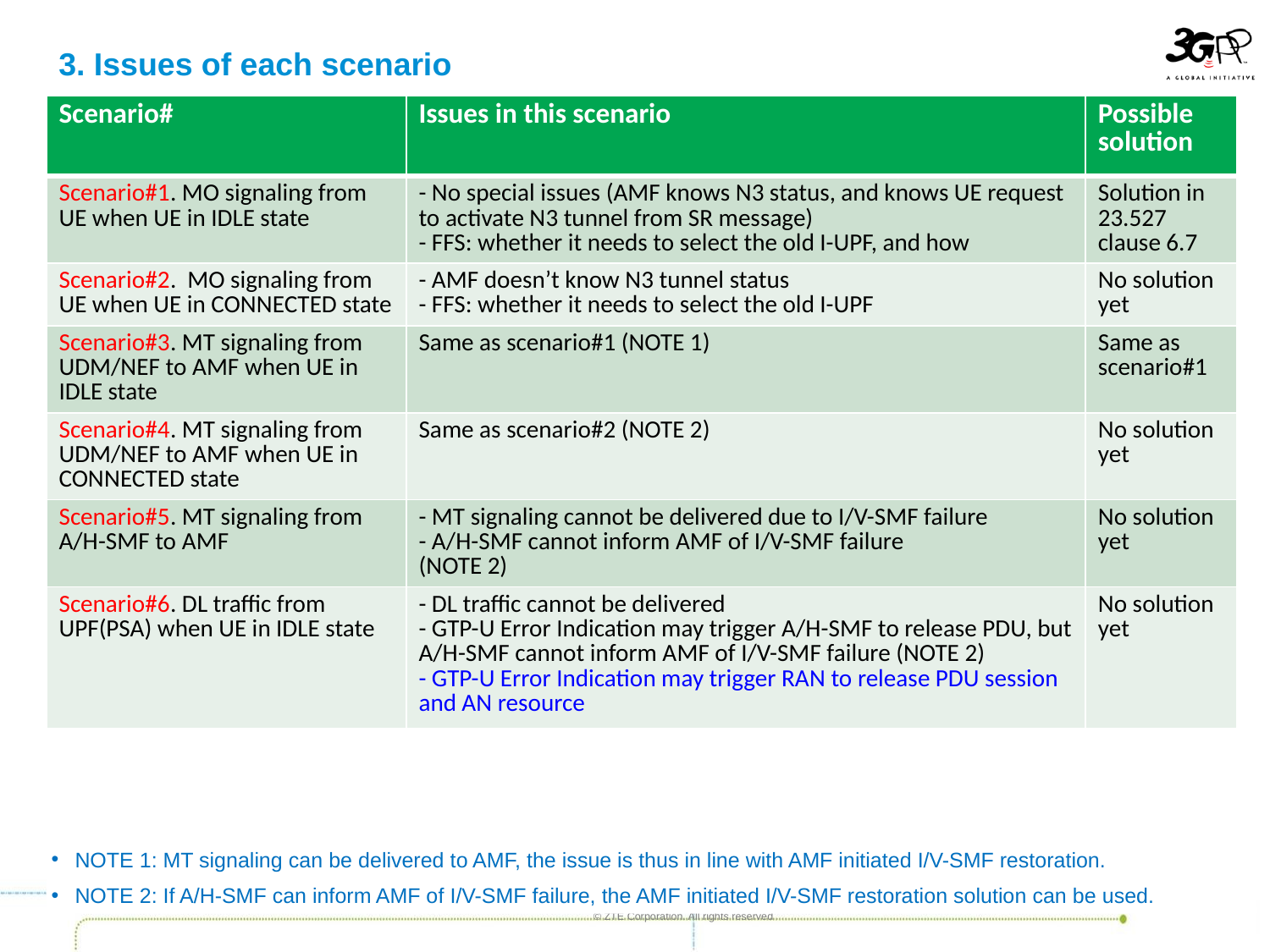

# 3. Issues of each scenario
| Scenario# | Issues in this scenario | Possible solution |
| --- | --- | --- |
| Scenario#1. MO signaling from UE when UE in IDLE state | - No special issues (AMF knows N3 status, and knows UE request to activate N3 tunnel from SR message) - FFS: whether it needs to select the old I-UPF, and how | Solution in 23.527 clause 6.7 |
| Scenario#2. MO signaling from UE when UE in CONNECTED state | - AMF doesn’t know N3 tunnel status - FFS: whether it needs to select the old I-UPF | No solution yet |
| Scenario#3. MT signaling from UDM/NEF to AMF when UE in IDLE state | Same as scenario#1 (NOTE 1) | Same as scenario#1 |
| Scenario#4. MT signaling from UDM/NEF to AMF when UE in CONNECTED state | Same as scenario#2 (NOTE 2) | No solution yet |
| Scenario#5. MT signaling from A/H-SMF to AMF | - MT signaling cannot be delivered due to I/V-SMF failure - A/H-SMF cannot inform AMF of I/V-SMF failure (NOTE 2) | No solution yet |
| Scenario#6. DL traffic from UPF(PSA) when UE in IDLE state | - DL traffic cannot be delivered - GTP-U Error Indication may trigger A/H-SMF to release PDU, but A/H-SMF cannot inform AMF of I/V-SMF failure (NOTE 2) - GTP-U Error Indication may trigger RAN to release PDU session and AN resource | No solution yet |
NOTE 1: MT signaling can be delivered to AMF, the issue is thus in line with AMF initiated I/V-SMF restoration.
NOTE 2: If A/H-SMF can inform AMF of I/V-SMF failure, the AMF initiated I/V-SMF restoration solution can be used.